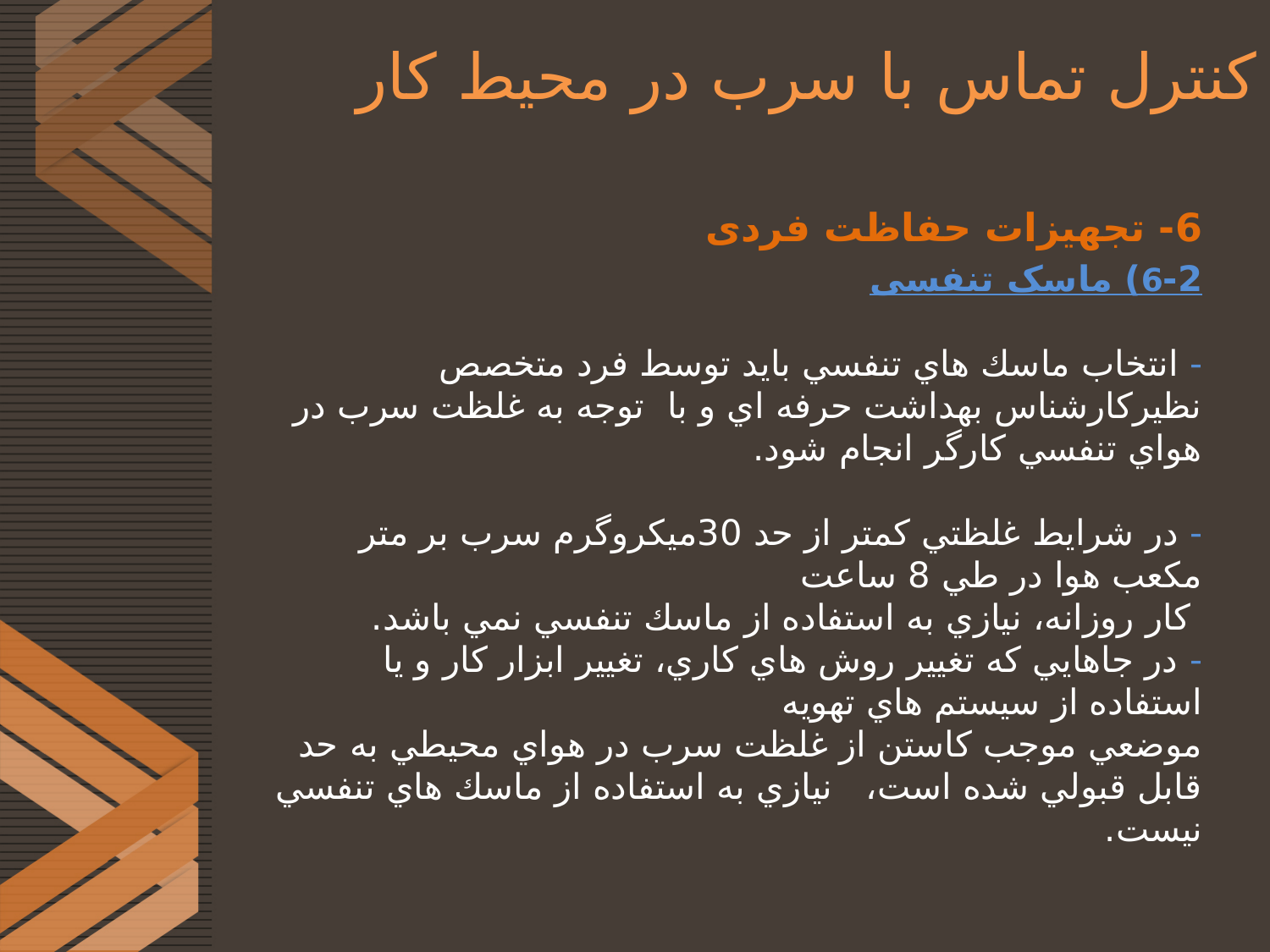

# کنترل تماس با سرب در محیط کار
6- تجهیزات حفاظت فردی
6-2) ماسک تنفسی

- انتخاب ماسك هاي تنفسي بايد توسط فرد متخصص نظيركارشناس بهداشت حرفه اي و با  توجه به غلظت سرب در هواي تنفسي كارگر انجام شود.
- در شرايط غلظتي كمتر از حد 30ميکروگرم سرب بر متر مکعب هوا در طي 8 ساعت
 كار روزانه، نيازي به استفاده از ماسك تنفسي نمي باشد.
- در جاهايي كه تغيير روش هاي كاري، تغيير ابزار كار و يا استفاده از سيستم هاي تهويه
موضعي موجب كاستن از غلظت سرب در هواي محيطي به حد قابل قبولي شده است،   نيازي به استفاده از ماسك هاي تنفسي نيست.